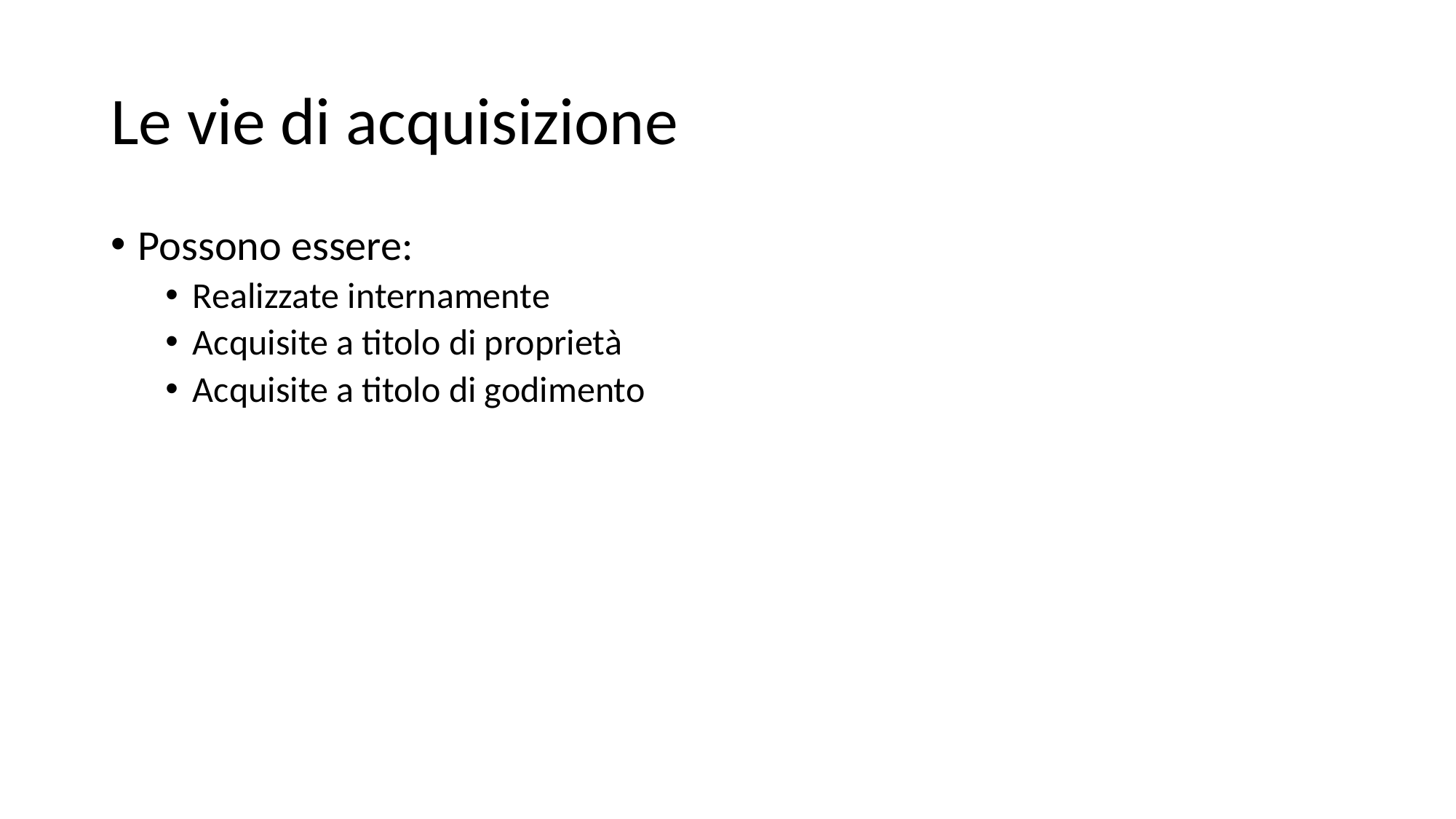

# Le vie di acquisizione
Possono essere:
Realizzate internamente
Acquisite a titolo di proprietà
Acquisite a titolo di godimento